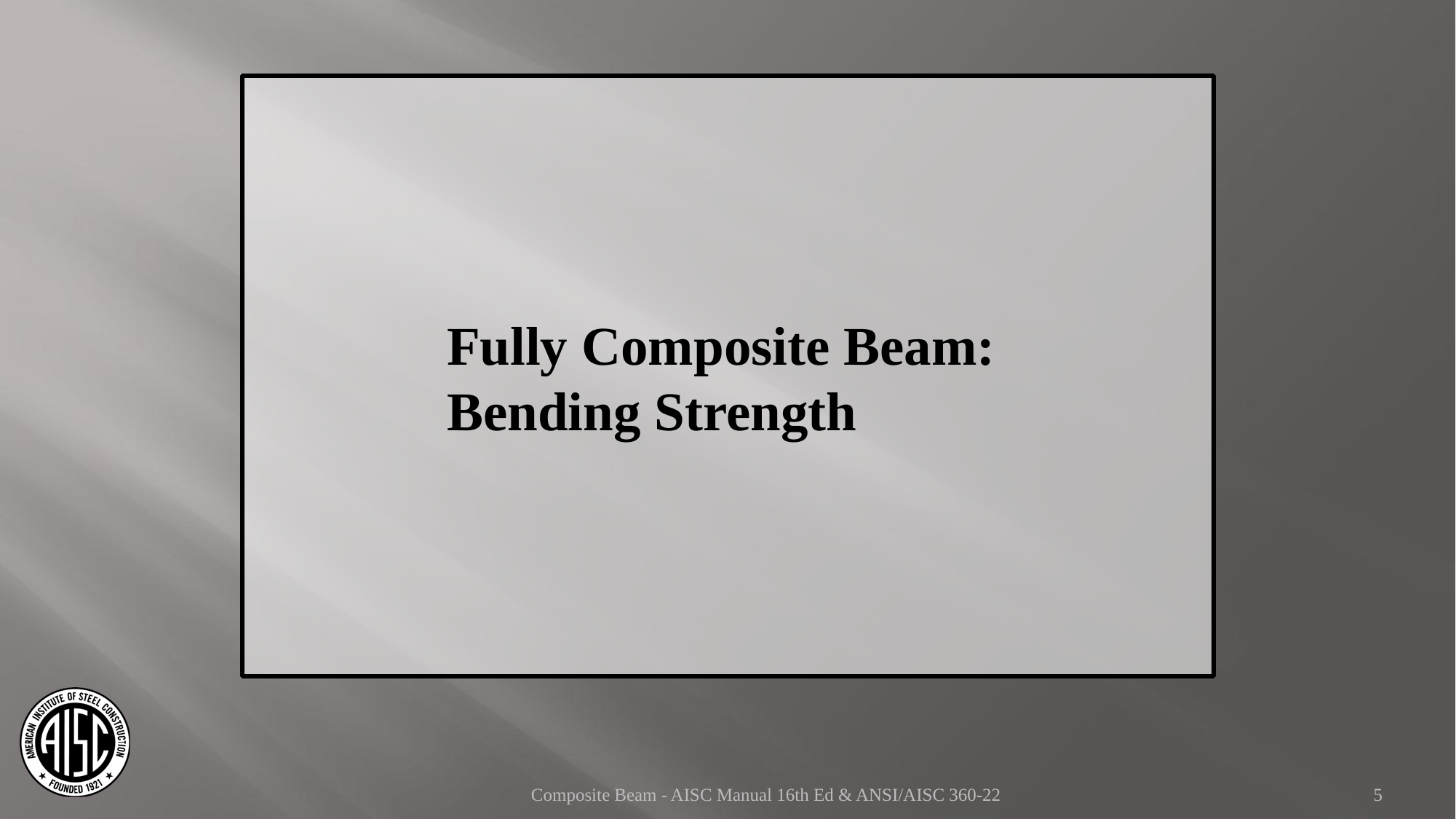

Fully Composite Beam:
Bending Strength
Composite Beam - AISC Manual 16th Ed & ANSI/AISC 360-22
5